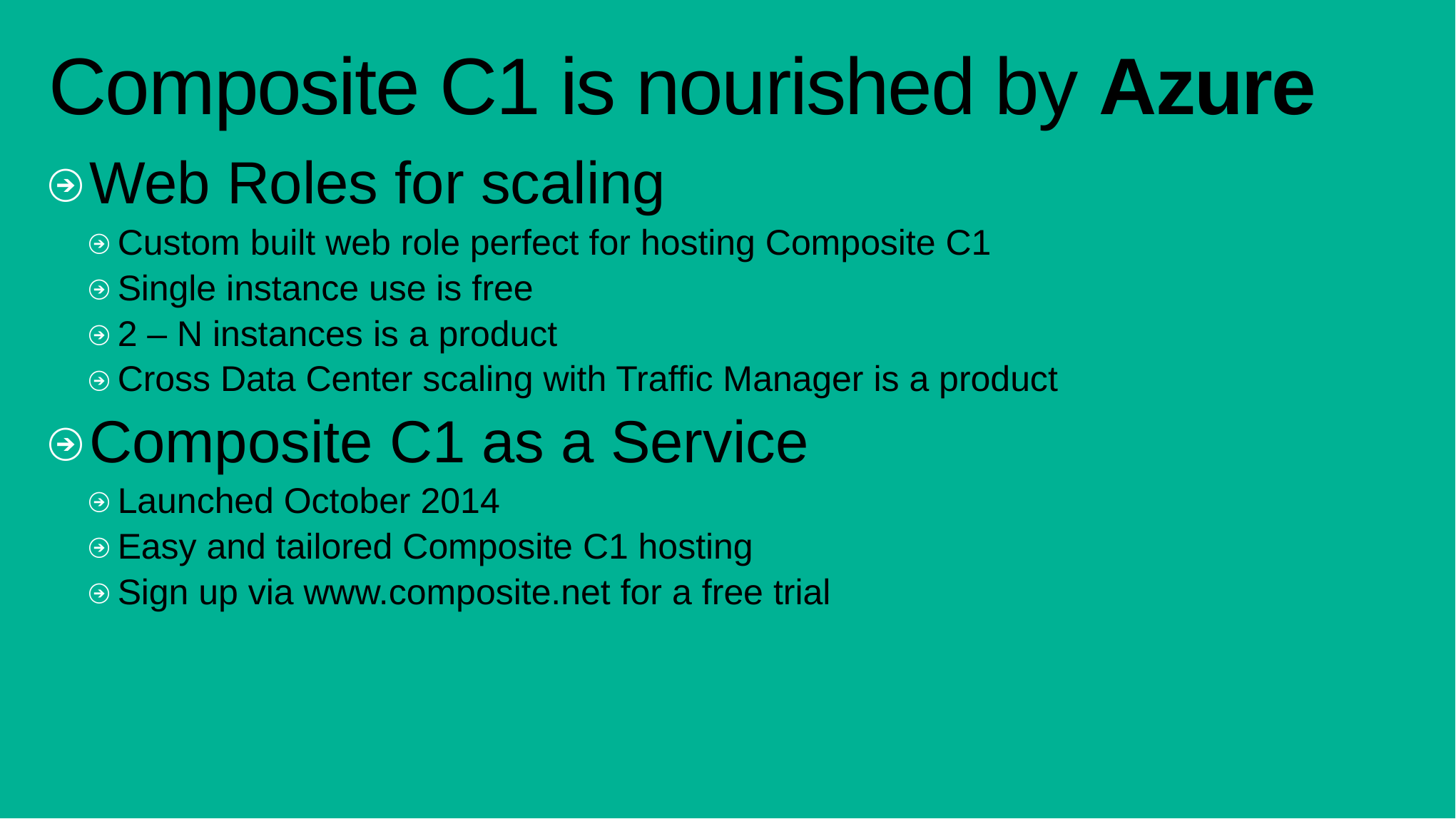

# Composite C1 is nourished by Azure
Web Roles for scaling
Custom built web role perfect for hosting Composite C1
Single instance use is free
2 – N instances is a product
Cross Data Center scaling with Traffic Manager is a product
Composite C1 as a Service
Launched October 2014
Easy and tailored Composite C1 hosting
Sign up via www.composite.net for a free trial